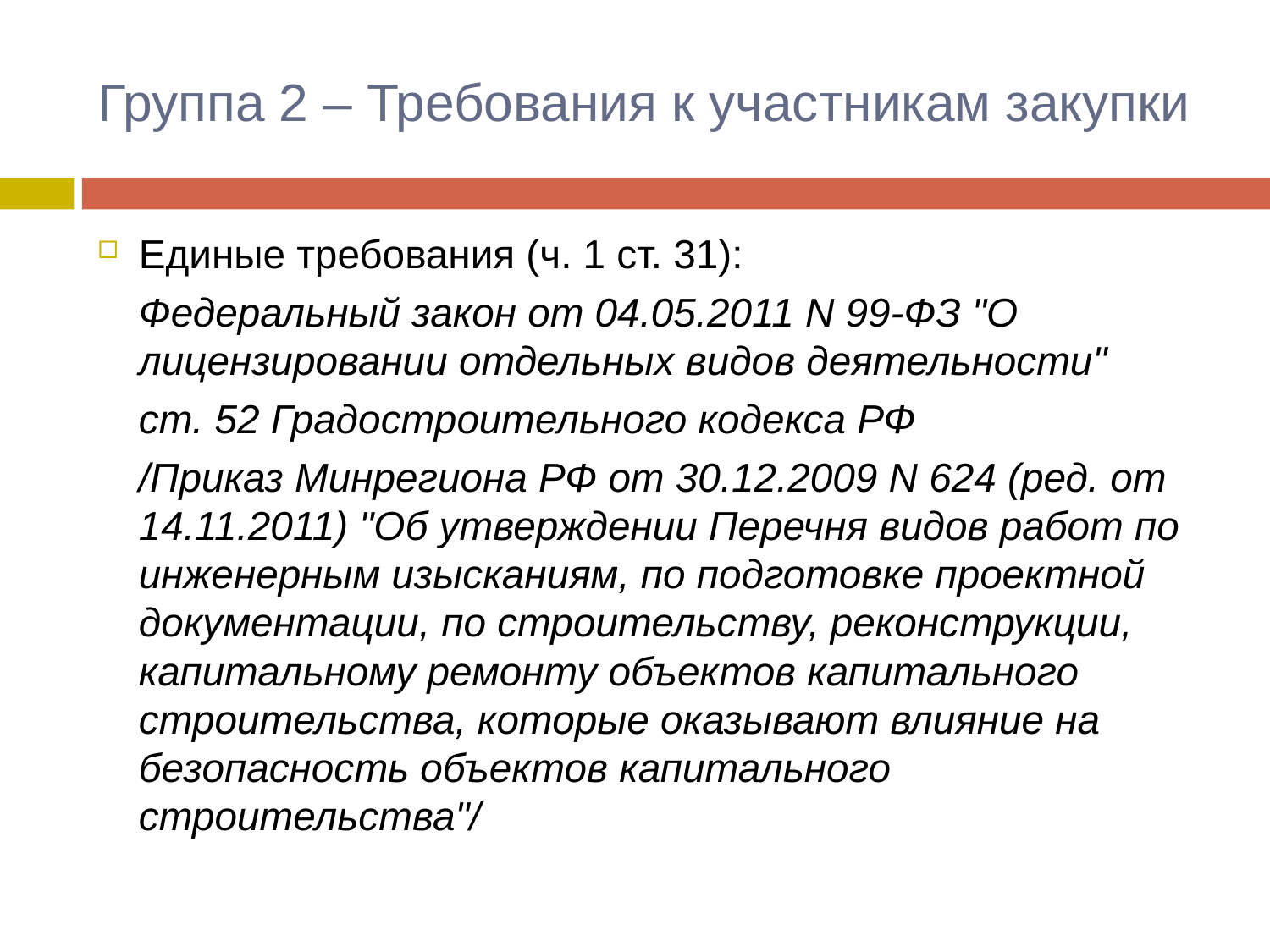

# Группа 2 – Требования к участникам закупки
Единые требования (ч. 1 ст. 31):
	Федеральный закон от 04.05.2011 N 99-ФЗ "О лицензировании отдельных видов деятельности"
	ст. 52 Градостроительного кодекса РФ
	/Приказ Минрегиона РФ от 30.12.2009 N 624 (ред. от 14.11.2011) "Об утверждении Перечня видов работ по инженерным изысканиям, по подготовке проектной документации, по строительству, реконструкции, капитальному ремонту объектов капитального строительства, которые оказывают влияние на безопасность объектов капитального строительства"/